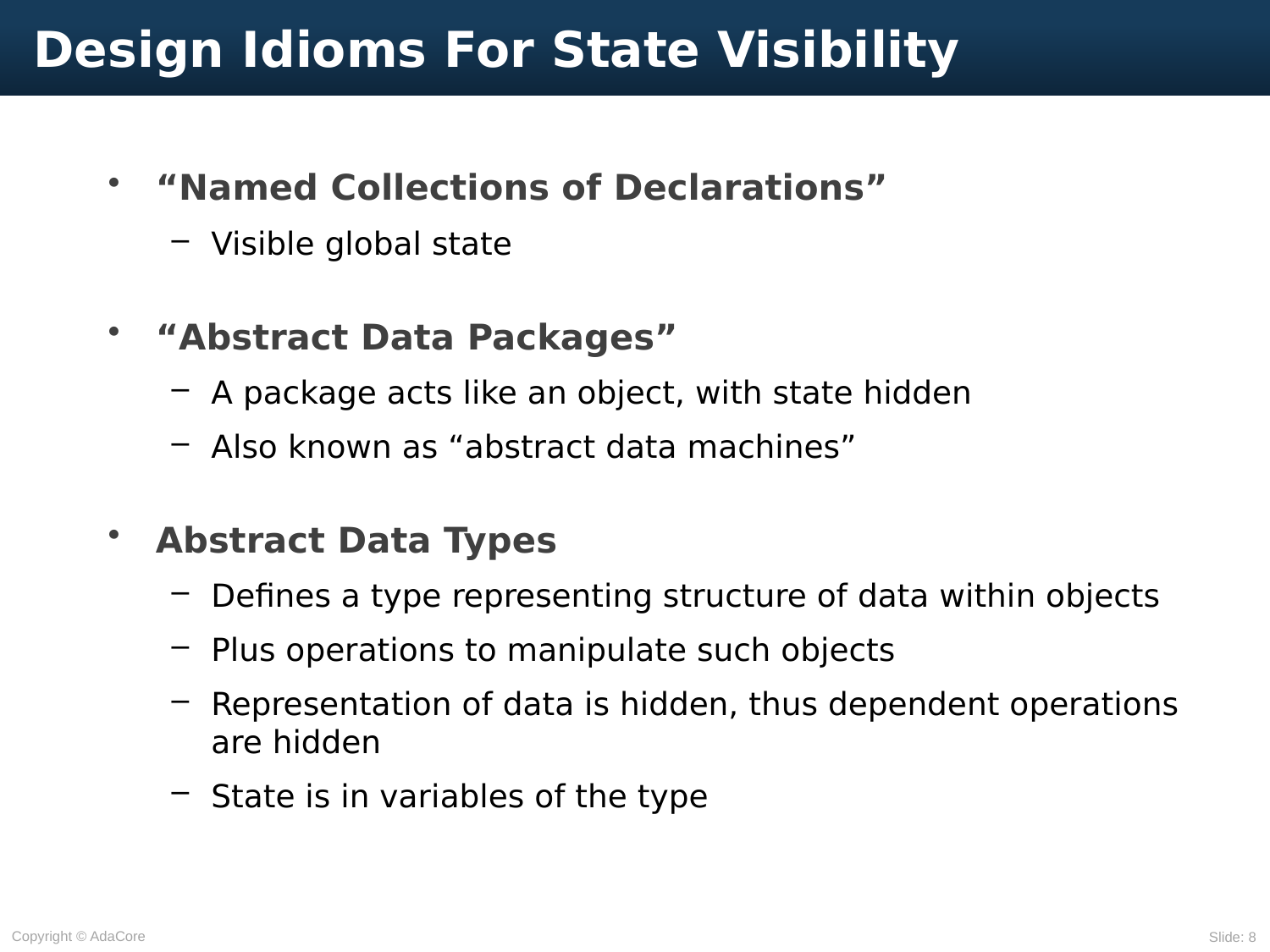

# Design Idioms For State Visibility
“Named Collections of Declarations”
Visible global state
“Abstract Data Packages”
A package acts like an object, with state hidden
Also known as “abstract data machines”
Abstract Data Types
Defines a type representing structure of data within objects
Plus operations to manipulate such objects
Representation of data is hidden, thus dependent operations are hidden
State is in variables of the type